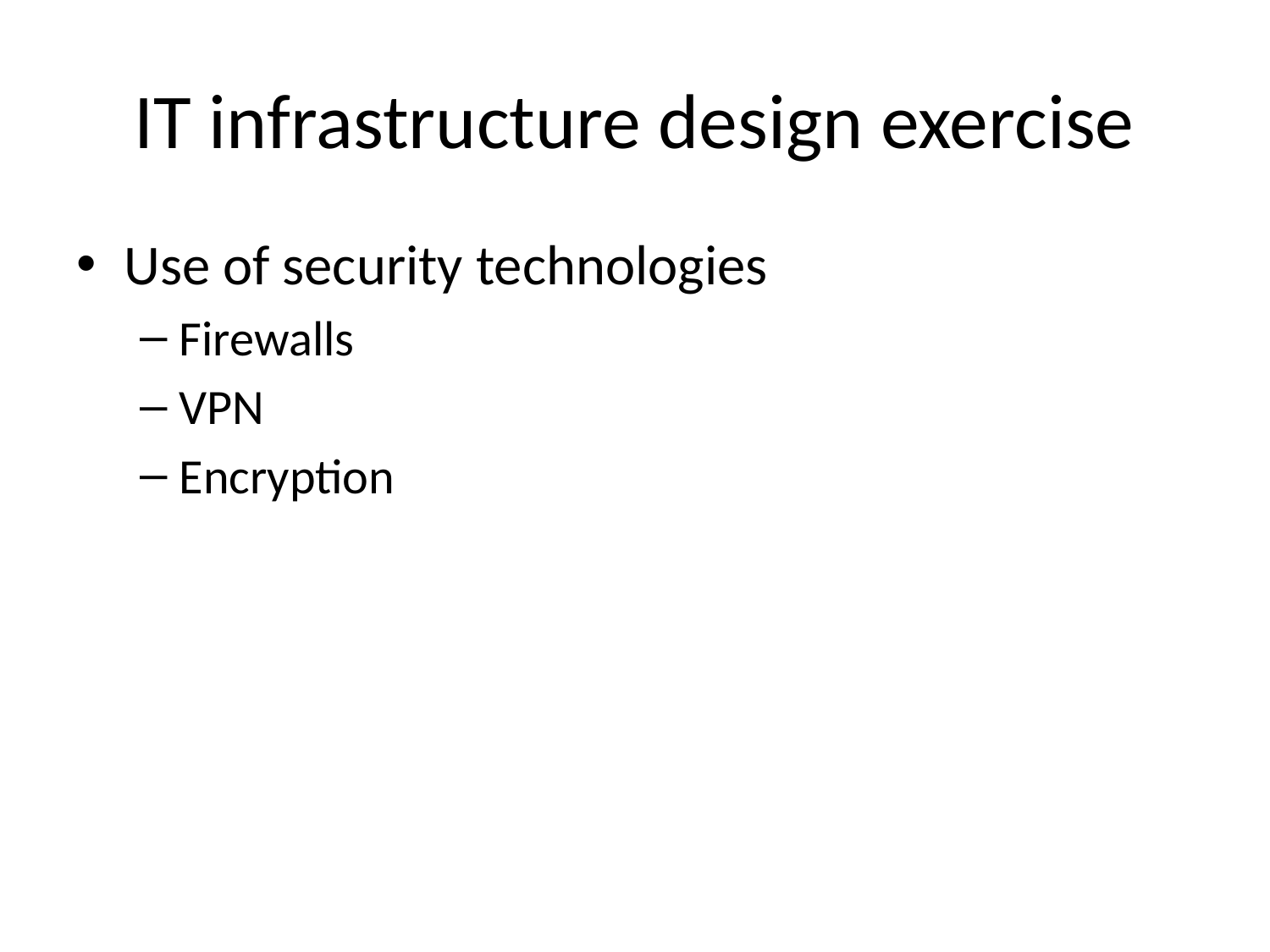

# IT infrastructure design exercise
Use of security technologies
Firewalls
VPN
Encryption